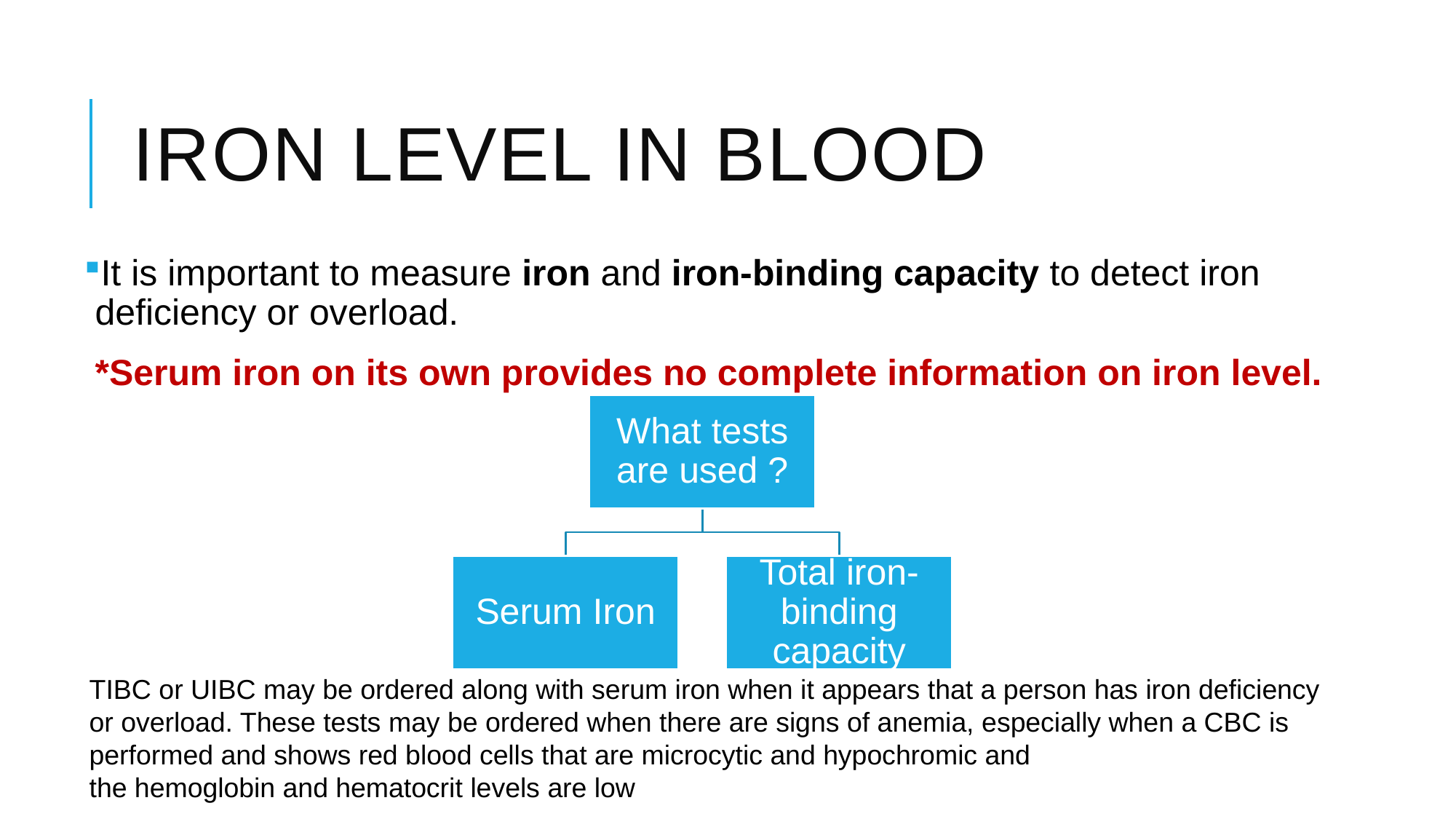

# Iron level in blood
It is important to measure iron and iron-binding capacity to detect iron deficiency or overload.
*Serum iron on its own provides no complete information on iron level.

What tests are used ?
Serum Iron
Total iron-binding capacity
TIBC or UIBC may be ordered along with serum iron when it appears that a person has iron deficiency or overload. These tests may be ordered when there are signs of anemia, especially when a CBC is performed and shows red blood cells that are microcytic and hypochromic and the hemoglobin and hematocrit levels are low